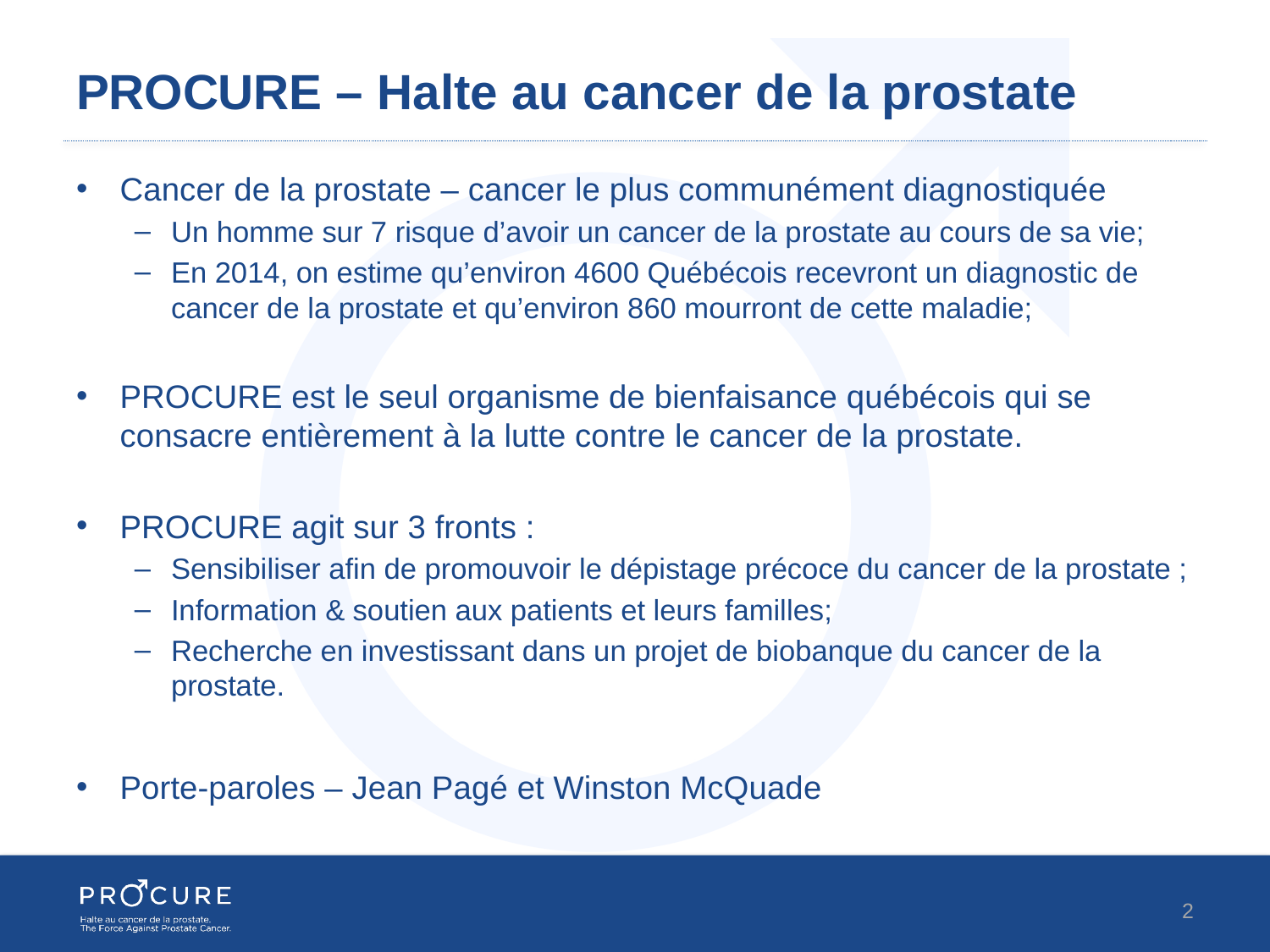

# PROCURE – Halte au cancer de la prostate
Cancer de la prostate – cancer le plus communément diagnostiquée
Un homme sur 7 risque d’avoir un cancer de la prostate au cours de sa vie;
En 2014, on estime qu’environ 4600 Québécois recevront un diagnostic de cancer de la prostate et qu’environ 860 mourront de cette maladie;

PROCURE est le seul organisme de bienfaisance québécois qui se consacre entièrement à la lutte contre le cancer de la prostate.

PROCURE agit sur 3 fronts :
Sensibiliser afin de promouvoir le dépistage précoce du cancer de la prostate ;
Information & soutien aux patients et leurs familles;
Recherche en investissant dans un projet de biobanque du cancer de la prostate.

Porte-paroles – Jean Pagé et Winston McQuade
2